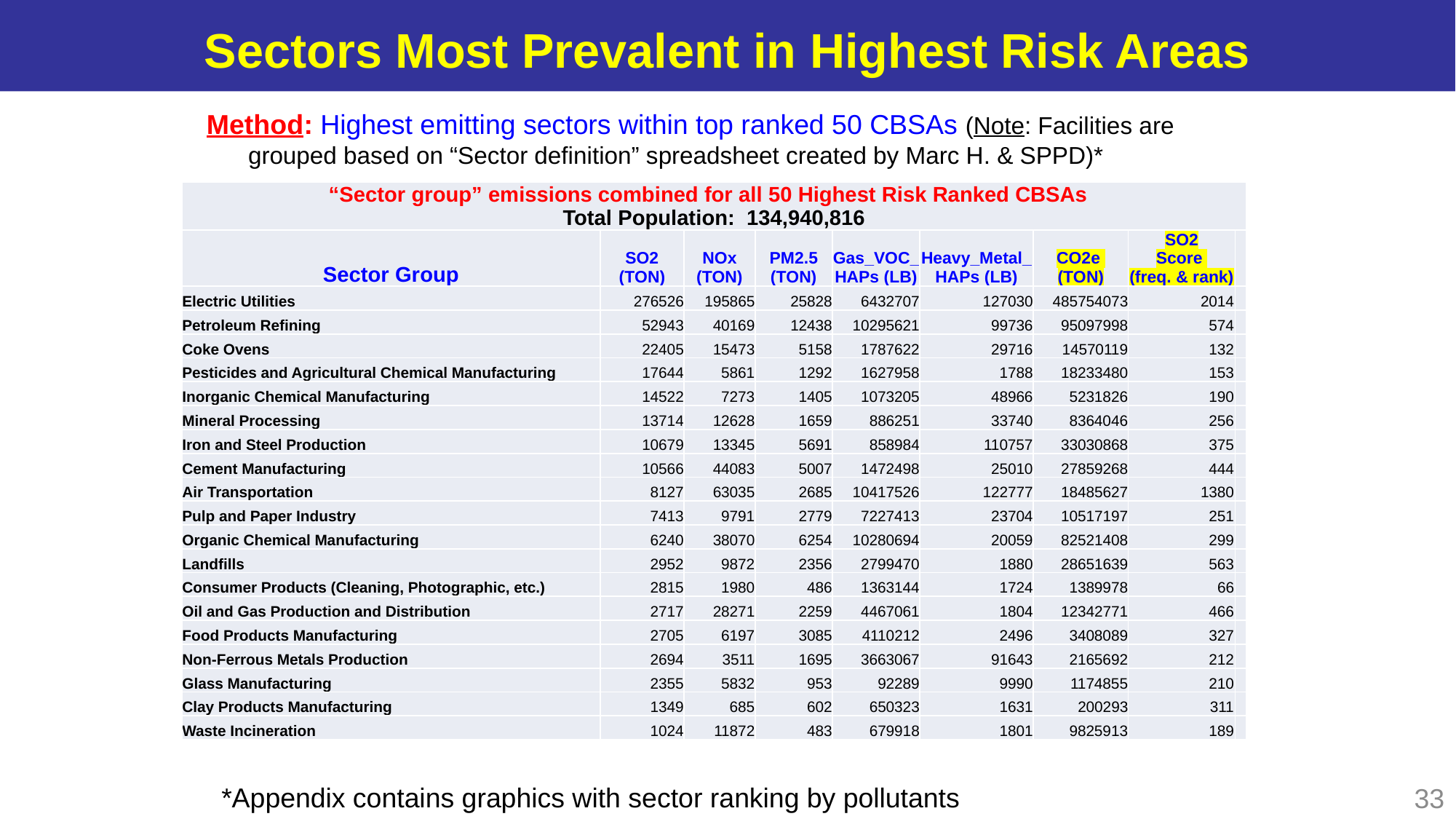

# Sectors Most Prevalent in Highest Risk Areas
Method: Highest emitting sectors within top ranked 50 CBSAs (Note: Facilities are grouped based on “Sector definition” spreadsheet created by Marc H. & SPPD)*
| “Sector group” emissions combined for all 50 Highest Risk Ranked CBSAs Total Population: 134,940,816 |  |  |  |  |  |  |  |  |
| --- | --- | --- | --- | --- | --- | --- | --- | --- |
| Sector Group | SO2 (TON) | NOx (TON) | PM2.5 (TON) | Gas\_VOC\_HAPs (LB) | Heavy\_Metal\_HAPs (LB) | CO2e (TON) | SO2 Score (freq. & rank) |  |
| Electric Utilities | 276526 | 195865 | 25828 | 6432707 | 127030 | 485754073 | 2014 |  |
| Petroleum Refining | 52943 | 40169 | 12438 | 10295621 | 99736 | 95097998 | 574 |  |
| Coke Ovens | 22405 | 15473 | 5158 | 1787622 | 29716 | 14570119 | 132 |  |
| Pesticides and Agricultural Chemical Manufacturing | 17644 | 5861 | 1292 | 1627958 | 1788 | 18233480 | 153 |  |
| Inorganic Chemical Manufacturing | 14522 | 7273 | 1405 | 1073205 | 48966 | 5231826 | 190 |  |
| Mineral Processing | 13714 | 12628 | 1659 | 886251 | 33740 | 8364046 | 256 |  |
| Iron and Steel Production | 10679 | 13345 | 5691 | 858984 | 110757 | 33030868 | 375 |  |
| Cement Manufacturing | 10566 | 44083 | 5007 | 1472498 | 25010 | 27859268 | 444 |  |
| Air Transportation | 8127 | 63035 | 2685 | 10417526 | 122777 | 18485627 | 1380 |  |
| Pulp and Paper Industry | 7413 | 9791 | 2779 | 7227413 | 23704 | 10517197 | 251 |  |
| Organic Chemical Manufacturing | 6240 | 38070 | 6254 | 10280694 | 20059 | 82521408 | 299 |  |
| Landfills | 2952 | 9872 | 2356 | 2799470 | 1880 | 28651639 | 563 |  |
| Consumer Products (Cleaning, Photographic, etc.) | 2815 | 1980 | 486 | 1363144 | 1724 | 1389978 | 66 |  |
| Oil and Gas Production and Distribution | 2717 | 28271 | 2259 | 4467061 | 1804 | 12342771 | 466 |  |
| Food Products Manufacturing | 2705 | 6197 | 3085 | 4110212 | 2496 | 3408089 | 327 |  |
| Non-Ferrous Metals Production | 2694 | 3511 | 1695 | 3663067 | 91643 | 2165692 | 212 |  |
| Glass Manufacturing | 2355 | 5832 | 953 | 92289 | 9990 | 1174855 | 210 |  |
| Clay Products Manufacturing | 1349 | 685 | 602 | 650323 | 1631 | 200293 | 311 |  |
| Waste Incineration | 1024 | 11872 | 483 | 679918 | 1801 | 9825913 | 189 |  |
*Appendix contains graphics with sector ranking by pollutants
33